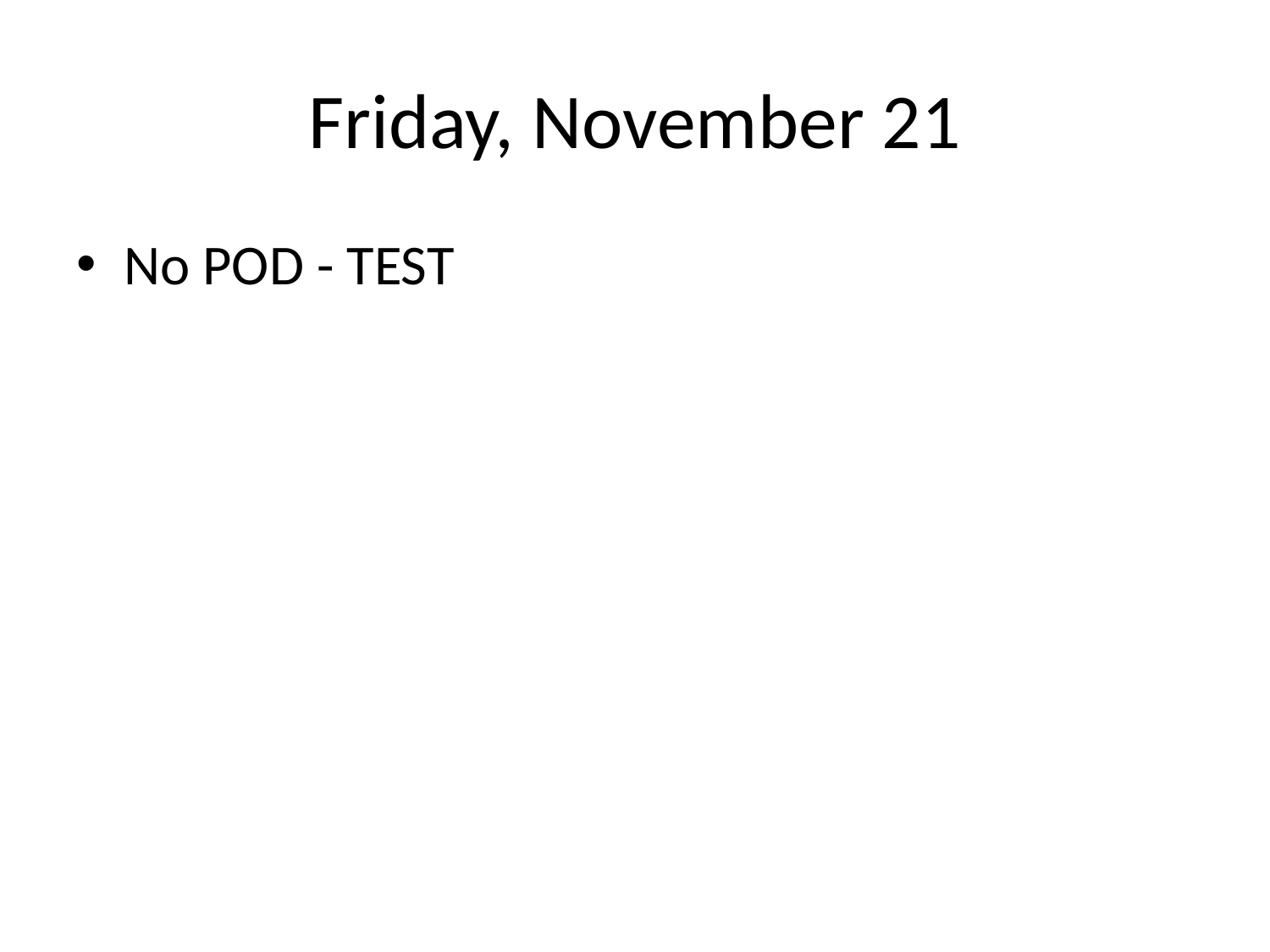

# Friday, November 21
No POD - TEST